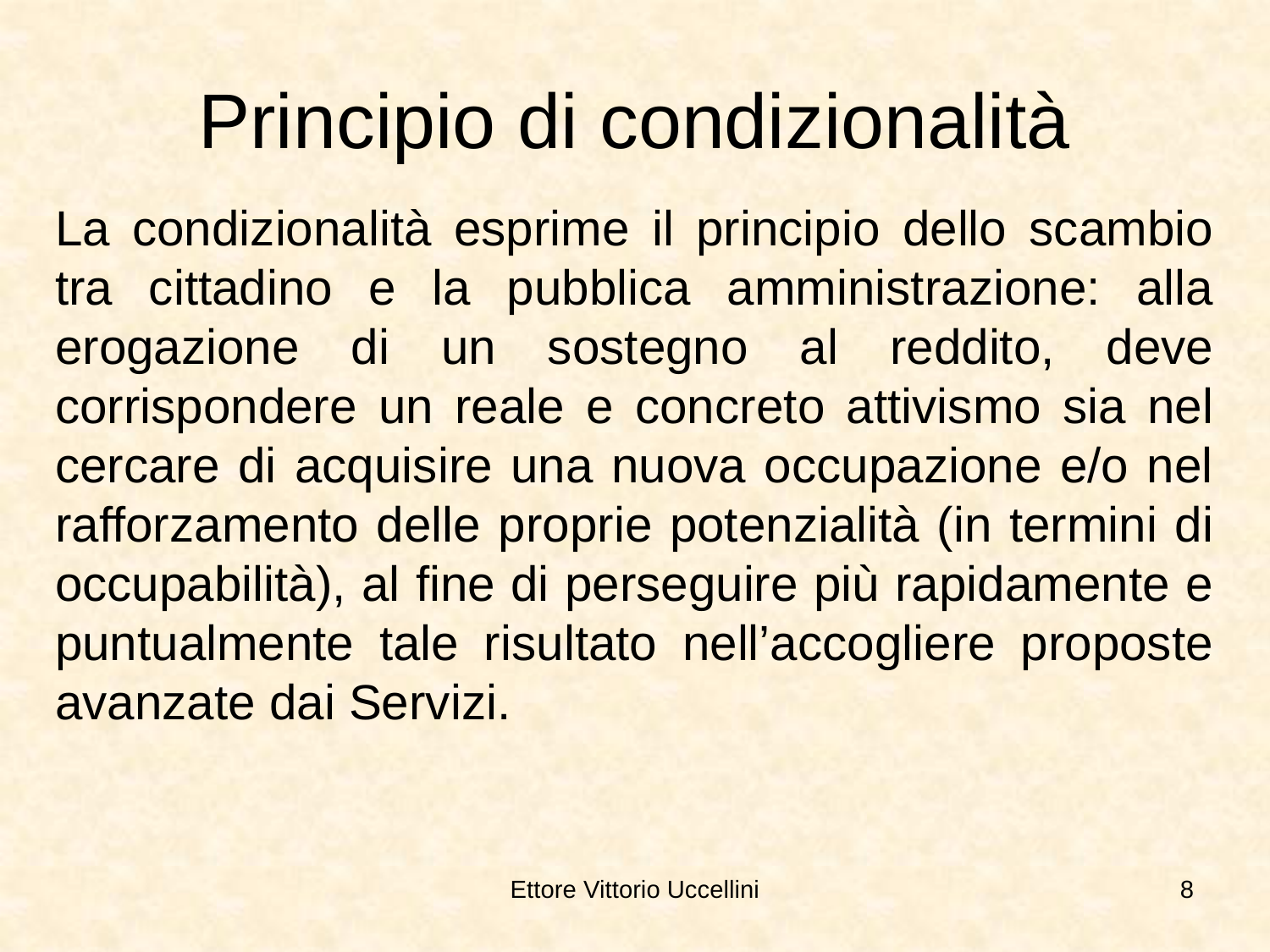

# Principio di condizionalità
La condizionalità esprime il principio dello scambio tra cittadino e la pubblica amministrazione: alla erogazione di un sostegno al reddito, deve corrispondere un reale e concreto attivismo sia nel cercare di acquisire una nuova occupazione e/o nel rafforzamento delle proprie potenzialità (in termini di occupabilità), al fine di perseguire più rapidamente e puntualmente tale risultato nell’accogliere proposte avanzate dai Servizi.
Ettore Vittorio Uccellini
8